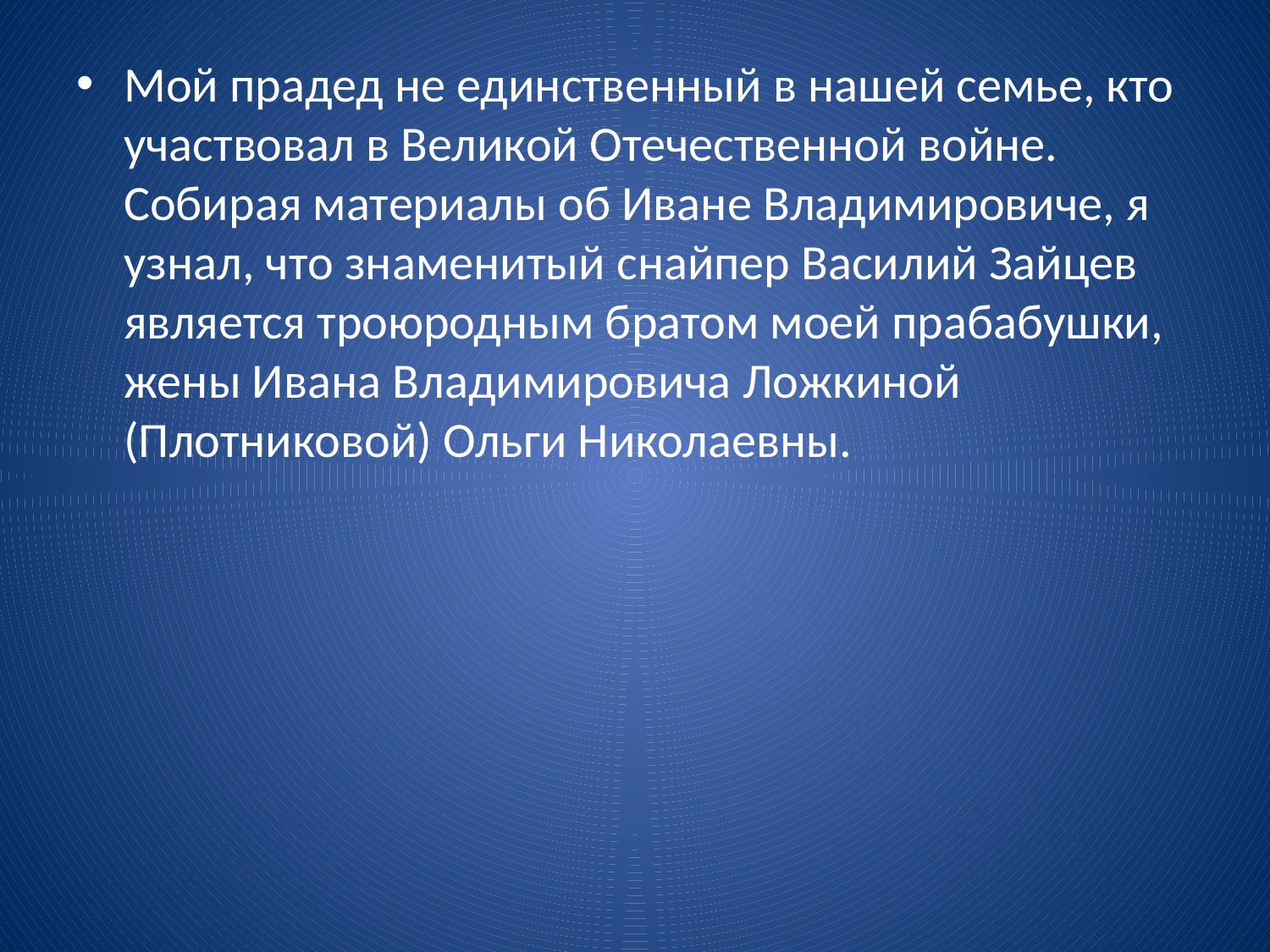

Мой прадед не единственный в нашей семье, кто участвовал в Великой Отечественной войне. Собирая материалы об Иване Владимировиче, я узнал, что знаменитый снайпер Василий Зайцев является троюродным братом моей прабабушки, жены Ивана Владимировича Ложкиной (Плотниковой) Ольги Николаевны.